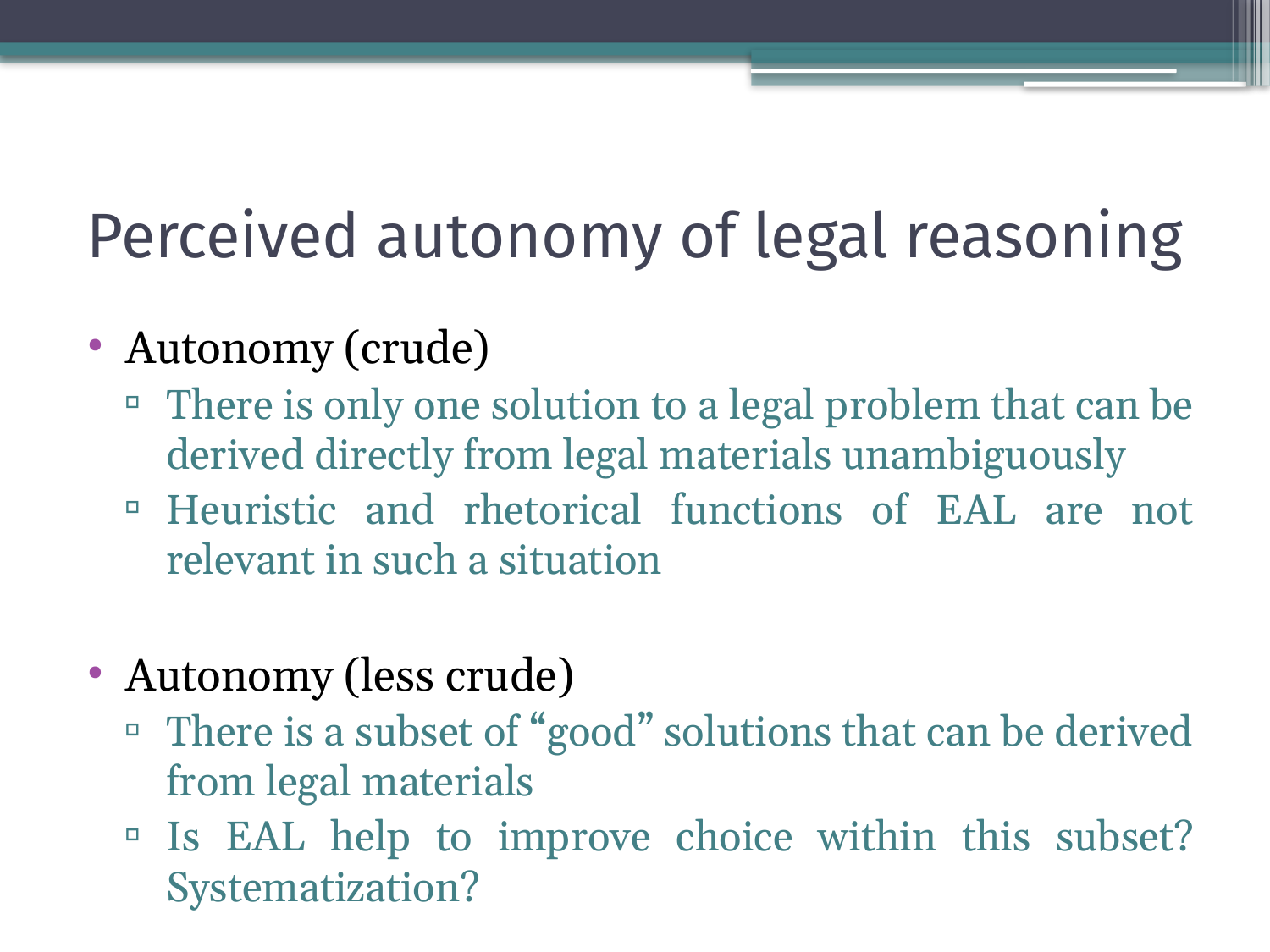

# Perceived autonomy of legal reasoning
Autonomy (crude)
There is only one solution to a legal problem that can be derived directly from legal materials unambiguously
Heuristic and rhetorical functions of EAL are not relevant in such a situation

Autonomy (less crude)
There is a subset of “good” solutions that can be derived from legal materials
Is EAL help to improve choice within this subset? Systematization?